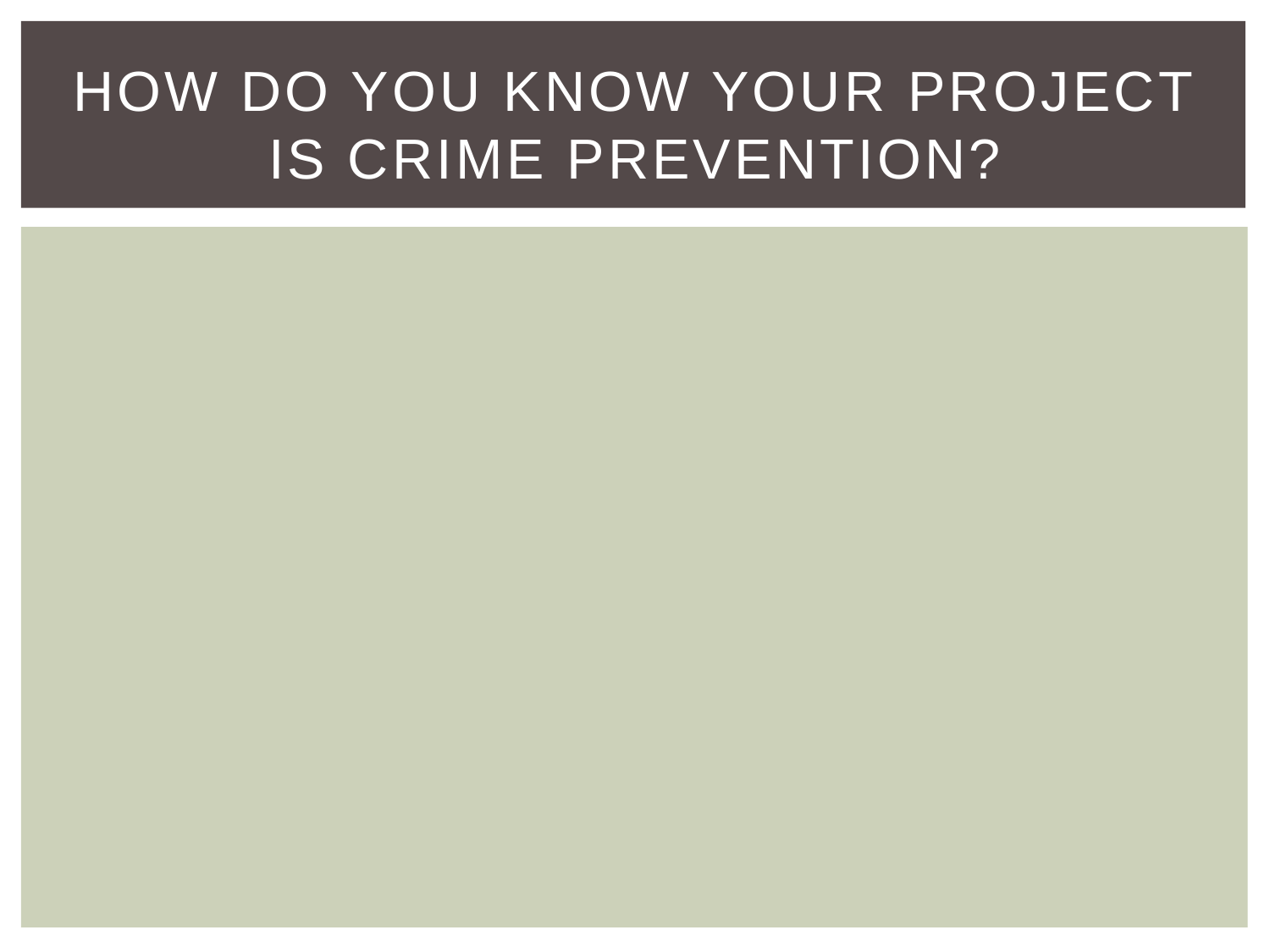

# How do you know your project is crime prevention?